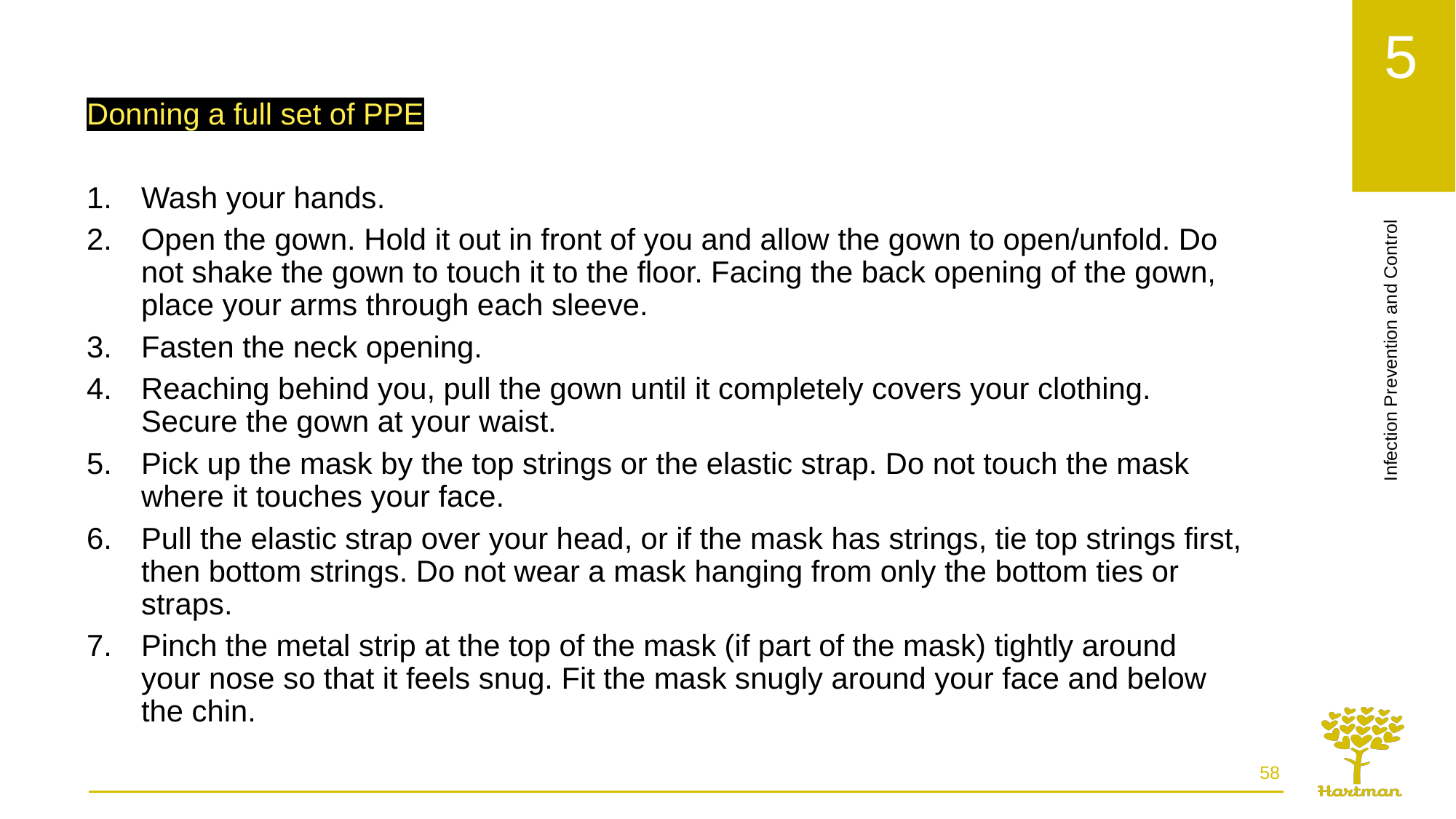

Donning a full set of PPE

Wash your hands.
Open the gown. Hold it out in front of you and allow the gown to open/unfold. Do not shake the gown to touch it to the floor. Facing the back opening of the gown, place your arms through each sleeve.
Fasten the neck opening.
Reaching behind you, pull the gown until it completely covers your clothing. Secure the gown at your waist.
Pick up the mask by the top strings or the elastic strap. Do not touch the mask where it touches your face.
Pull the elastic strap over your head, or if the mask has strings, tie top strings first, then bottom strings. Do not wear a mask hanging from only the bottom ties or straps.
Pinch the metal strip at the top of the mask (if part of the mask) tightly around your nose so that it feels snug. Fit the mask snugly around your face and below the chin.

58